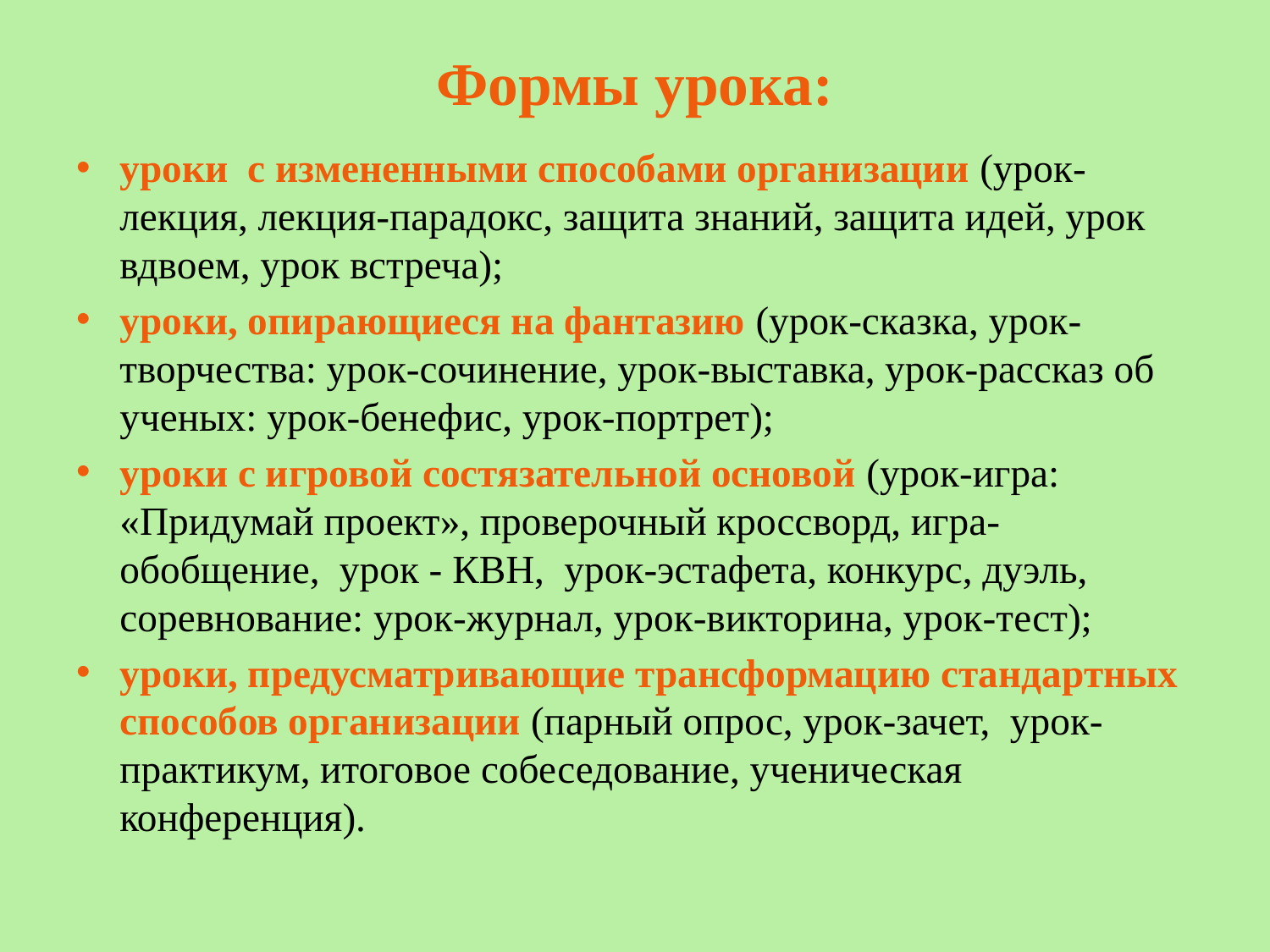

# Формы урока:
уроки  с измененными способами организации (урок-лекция, лекция-парадокс, защита знаний, защита идей, урок вдвоем, урок встреча);
уроки, опирающиеся на фантазию (урок-сказка, урок-творчества: урок-сочинение, урок-выставка, урок-рассказ об ученых: урок-бенефис, урок-портрет);
уроки с игровой состязательной основой (урок-игра: «Придумай проект», проверочный кроссворд, игра-обобщение,  урок - КВН,  урок-эстафета, конкурс, дуэль, соревнование: урок-журнал, урок-викторина, урок-тест);
уроки, предусматривающие трансформацию стандартных способов организации (парный опрос, урок-зачет,  урок-практикум, итоговое собеседование, ученическая конференция).